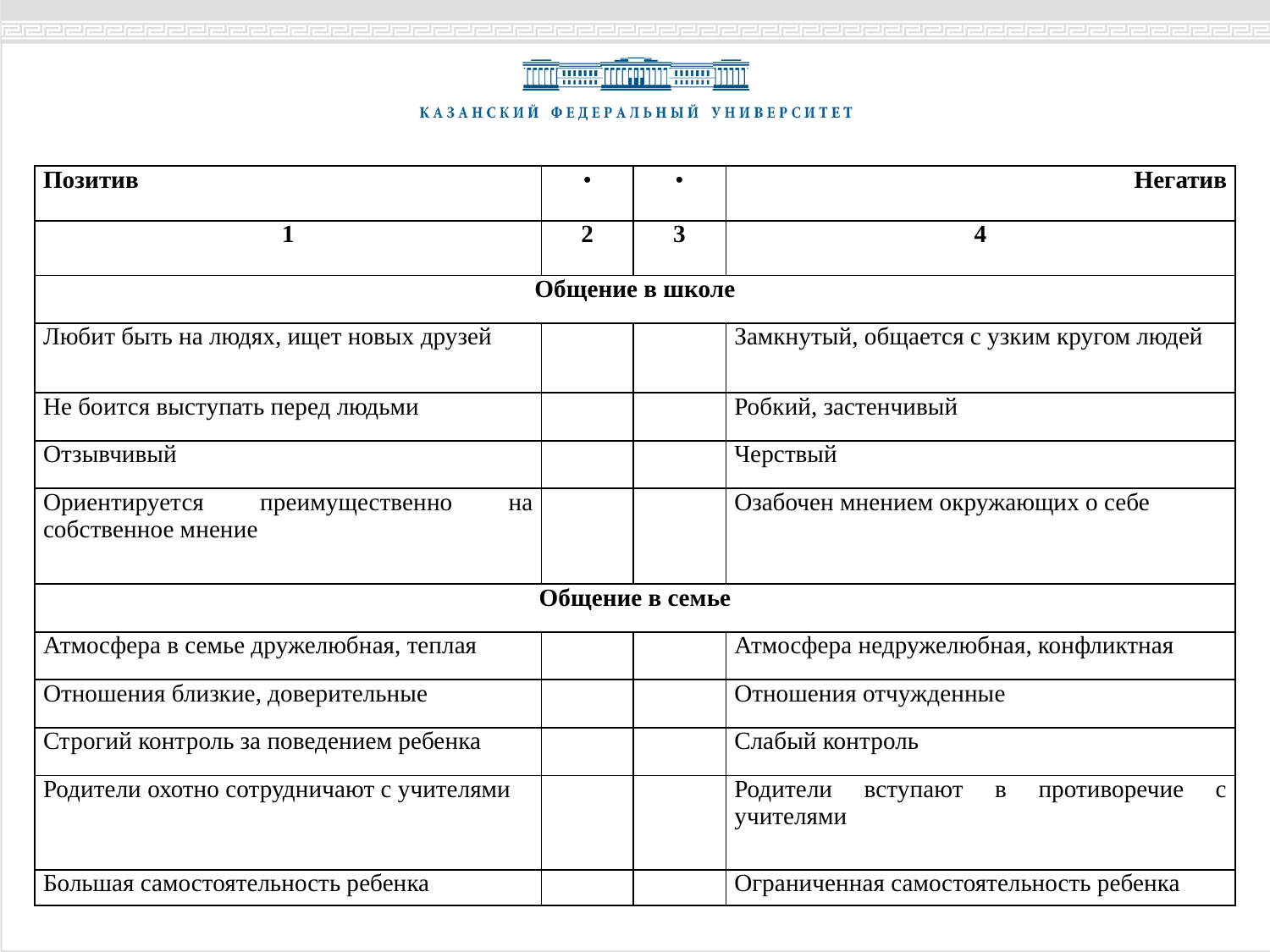

| Позитив | • | • | Негатив |
| --- | --- | --- | --- |
| 1 | 2 | 3 | 4 |
| Общение в школе |  |  |  |
| Любит быть на людях, ищет новых друзей |  |  | Замкнутый, общается с узким кругом людей |
| Не боится выступать перед людьми |  |  | Робкий, застенчивый |
| Отзывчивый |  |  | Черствый |
| Ориентируется преимущественно на собственное мнение |  |  | Озабочен мнением окружающих о себе |
| Общение в семье |  |  |  |
| Атмосфера в семье дружелюбная, теплая |  |  | Атмосфера недружелюбная, конфликтная |
| Отношения близкие, доверительные |  |  | Отношения отчужденные |
| Строгий контроль за поведением ребенка |  |  | Слабый контроль |
| Родители охотно сотрудничают с учителями |  |  | Родители вступают в противоречие с учителями |
| Большая самостоятельность ребенка |  |  | Ограниченная самостоятельность ребенка |